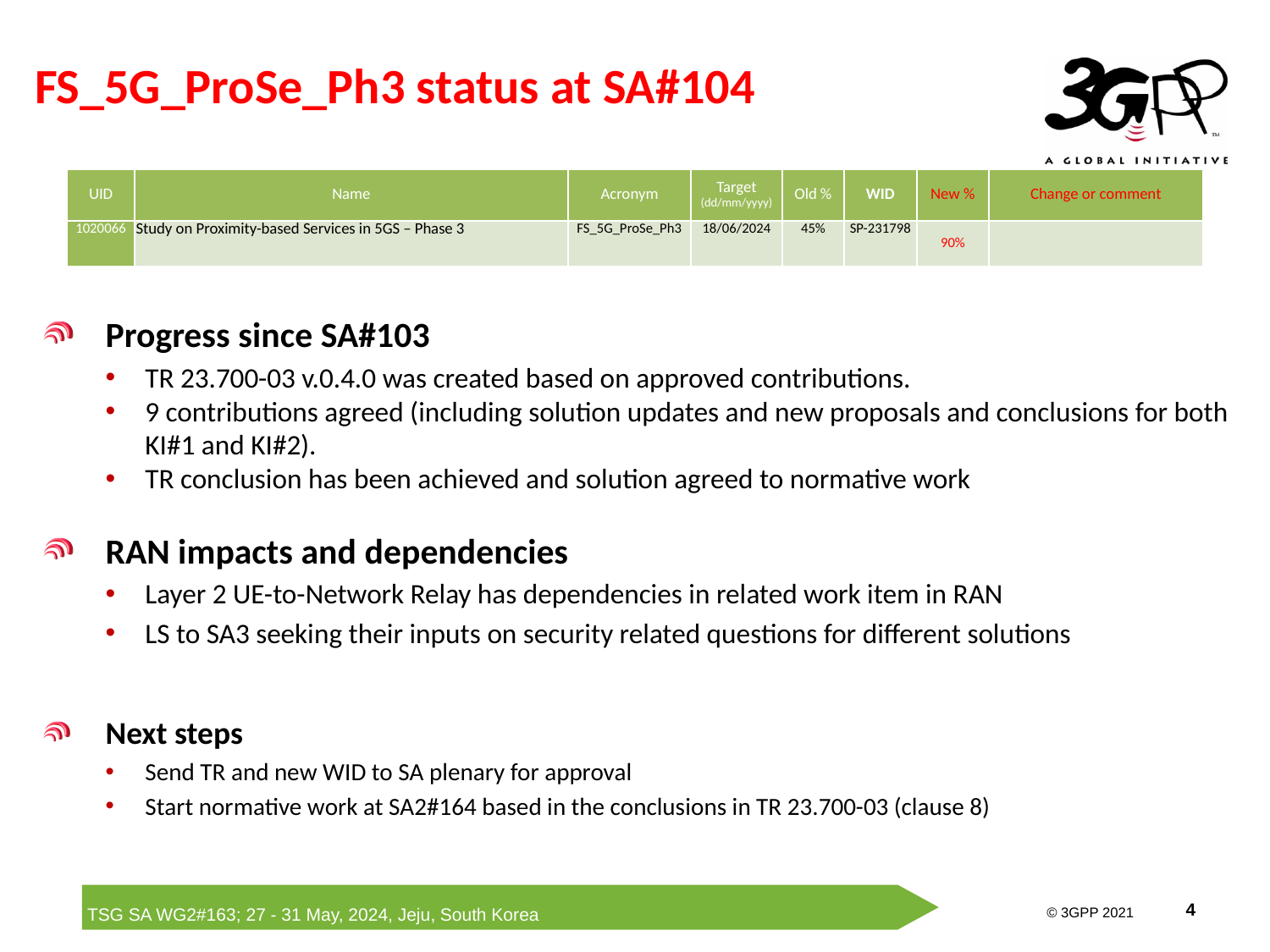

# FS_5G_ProSe_Ph3 status at SA#104
| UID | Name | Acronym | Target (dd/mm/yyyy) | Old % | WID | New % | Change or comment |
| --- | --- | --- | --- | --- | --- | --- | --- |
| 1020066 | Study on Proximity-based Services in 5GS – Phase 3 | FS\_5G\_ProSe\_Ph3 | 18/06/2024 | 45% | SP-231798 | 90% |  |

Progress since SA#103
TR 23.700-03 v.0.4.0 was created based on approved contributions.
9 contributions agreed (including solution updates and new proposals and conclusions for both KI#1 and KI#2).
TR conclusion has been achieved and solution agreed to normative work
RAN impacts and dependencies
Layer 2 UE-to-Network Relay has dependencies in related work item in RAN
LS to SA3 seeking their inputs on security related questions for different solutions

Next steps
Send TR and new WID to SA plenary for approval
Start normative work at SA2#164 based in the conclusions in TR 23.700-03 (clause 8)